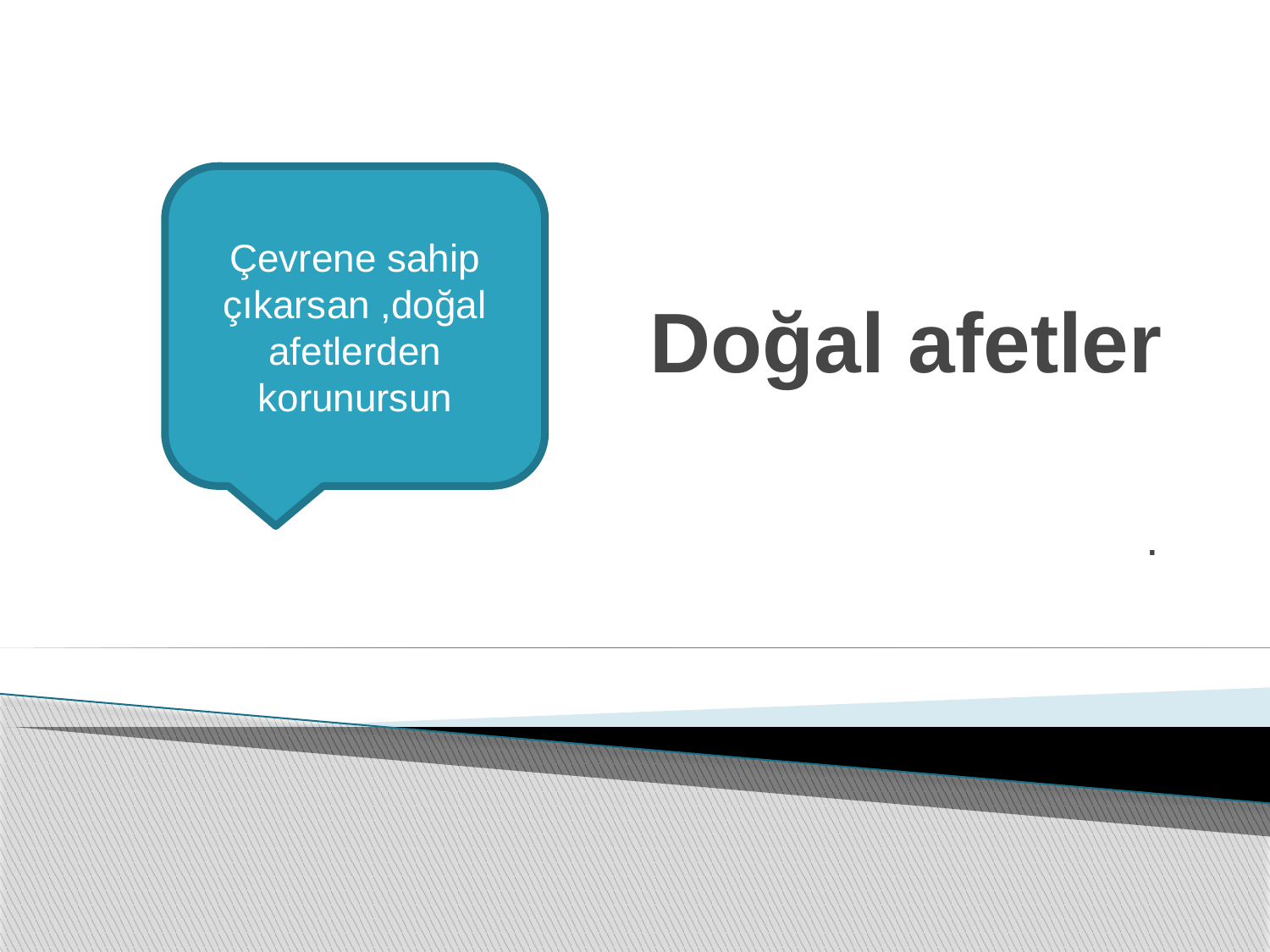

Çevrene sahip çıkarsan ,doğal afetlerden korunursun
# Doğal afetler
.